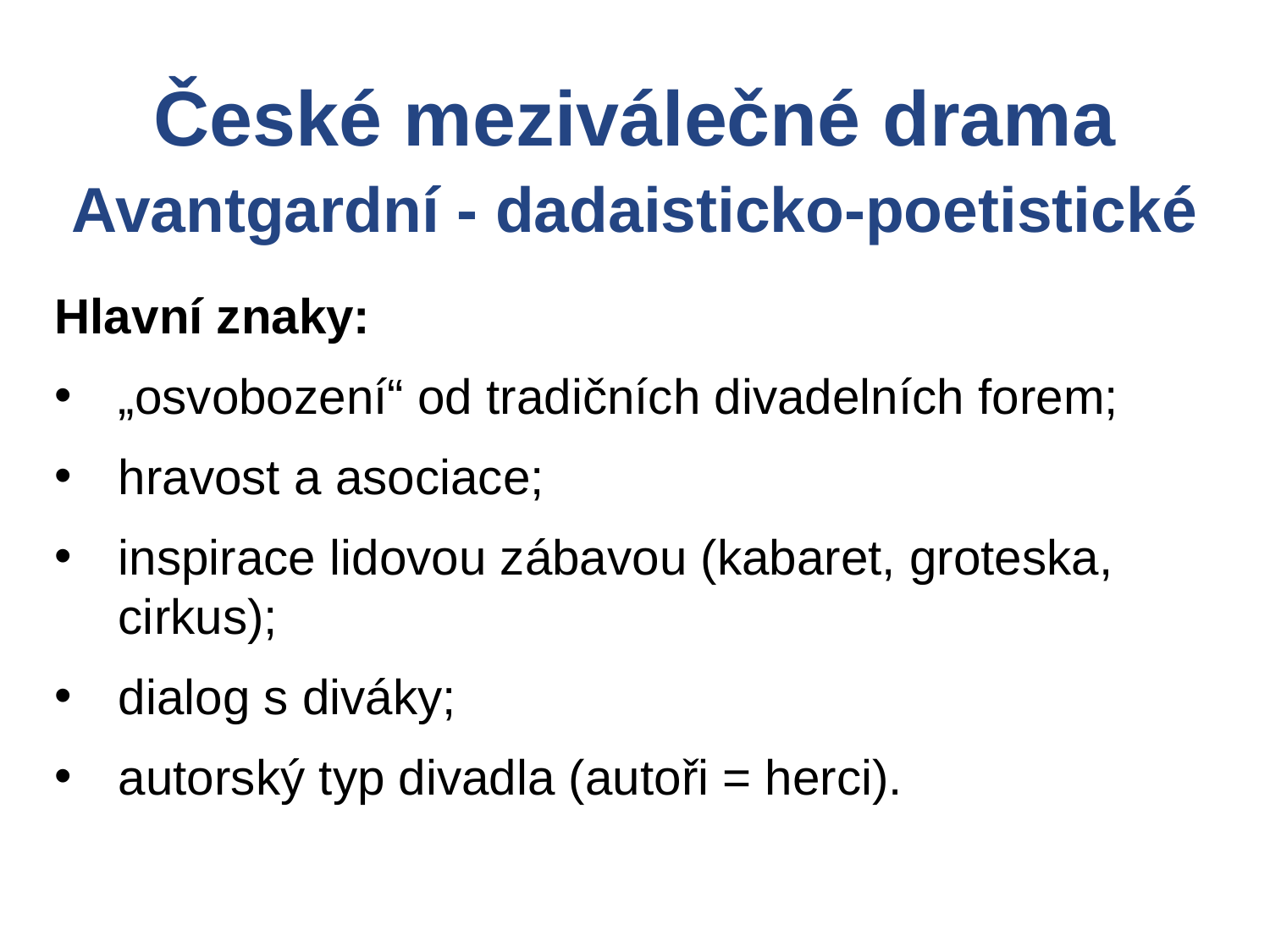

České meziválečné drama
Avantgardní - dadaisticko-poetistické
Hlavní znaky:
„osvobození“ od tradičních divadelních forem;
hravost a asociace;
inspirace lidovou zábavou (kabaret, groteska, cirkus);
dialog s diváky;
autorský typ divadla (autoři = herci).